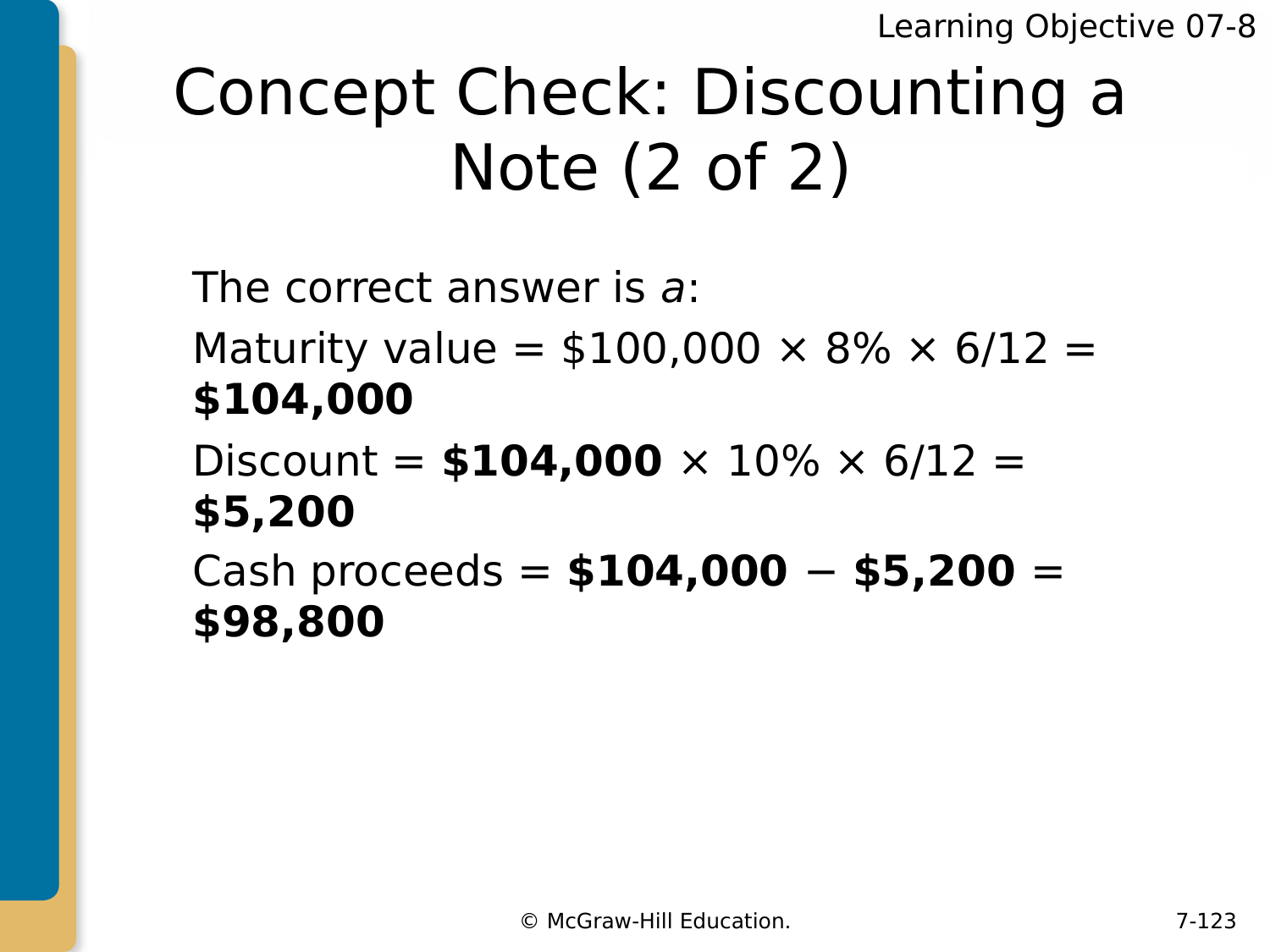

Learning Objective 07-8
# Concept Check: Discounting a Note (2 of 2)
The correct answer is a:
Maturity value = $100,000 × 8% × 6/12 = $104,000
Discount = $104,000 × 10% × 6/12 = $5,200
Cash proceeds = $104,000 − $5,200 = $98,800